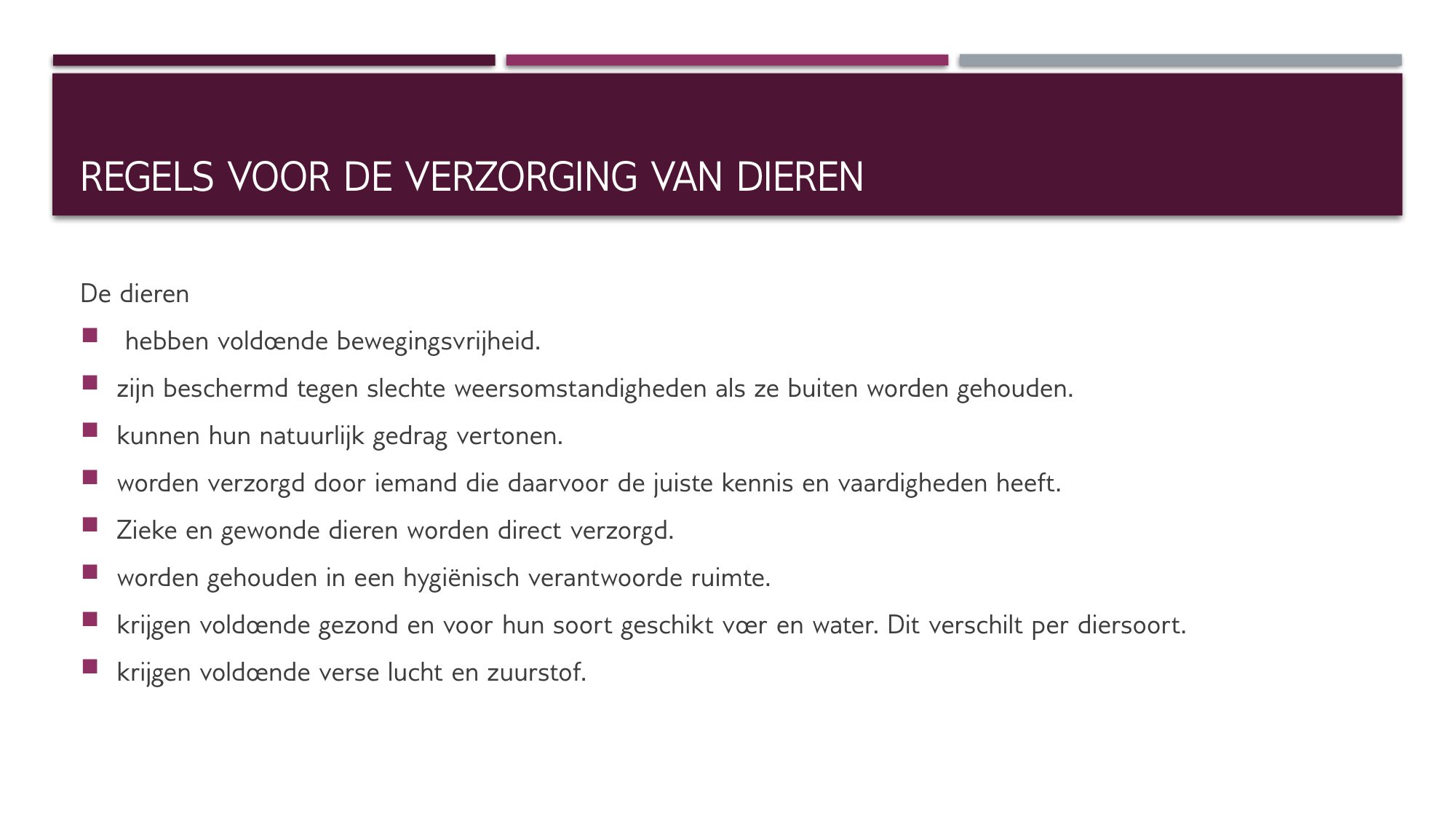

# Regels voor de verzorging van dieren
De dieren
 hebben voldoende bewegingsvrijheid.
zijn beschermd tegen slechte weersomstandigheden als ze buiten worden gehouden.
kunnen hun natuurlijk gedrag vertonen.
worden verzorgd door iemand die daarvoor de juiste kennis en vaardigheden heeft.
Zieke en gewonde dieren worden direct verzorgd.
worden gehouden in een hygiënisch verantwoorde ruimte.
krijgen voldoende gezond en voor hun soort geschikt voer en water. Dit verschilt per diersoort.
krijgen voldoende verse lucht en zuurstof.